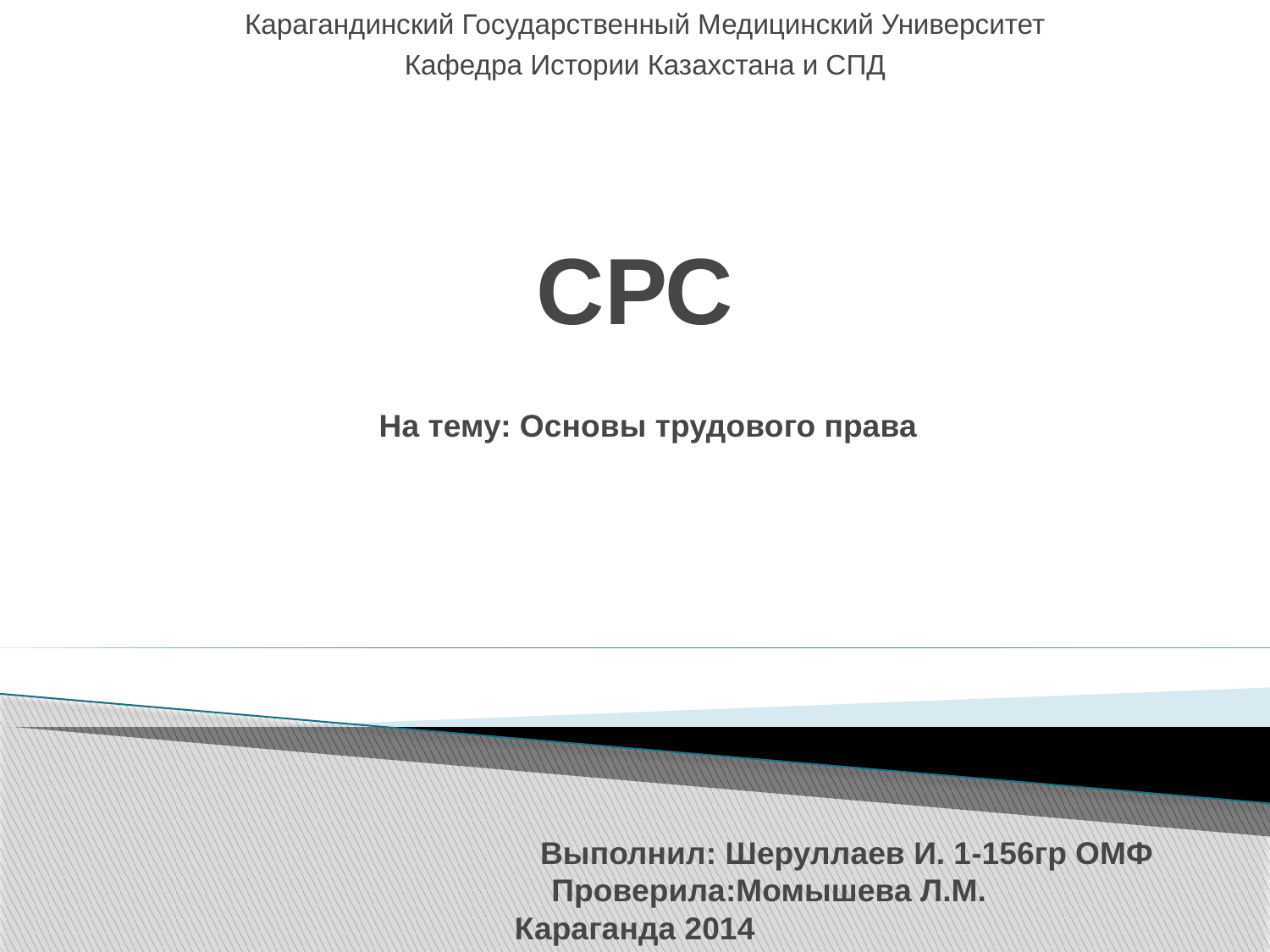

Карагандинский Государственный Медицинский Университет
Кафедра Истории Казахстана и СПД
# СРС На тему: Основы трудового права Выполнил: Шеруллаев И. 1-156гр ОМФ Проверила:Момышева Л.М. Караганда 2014